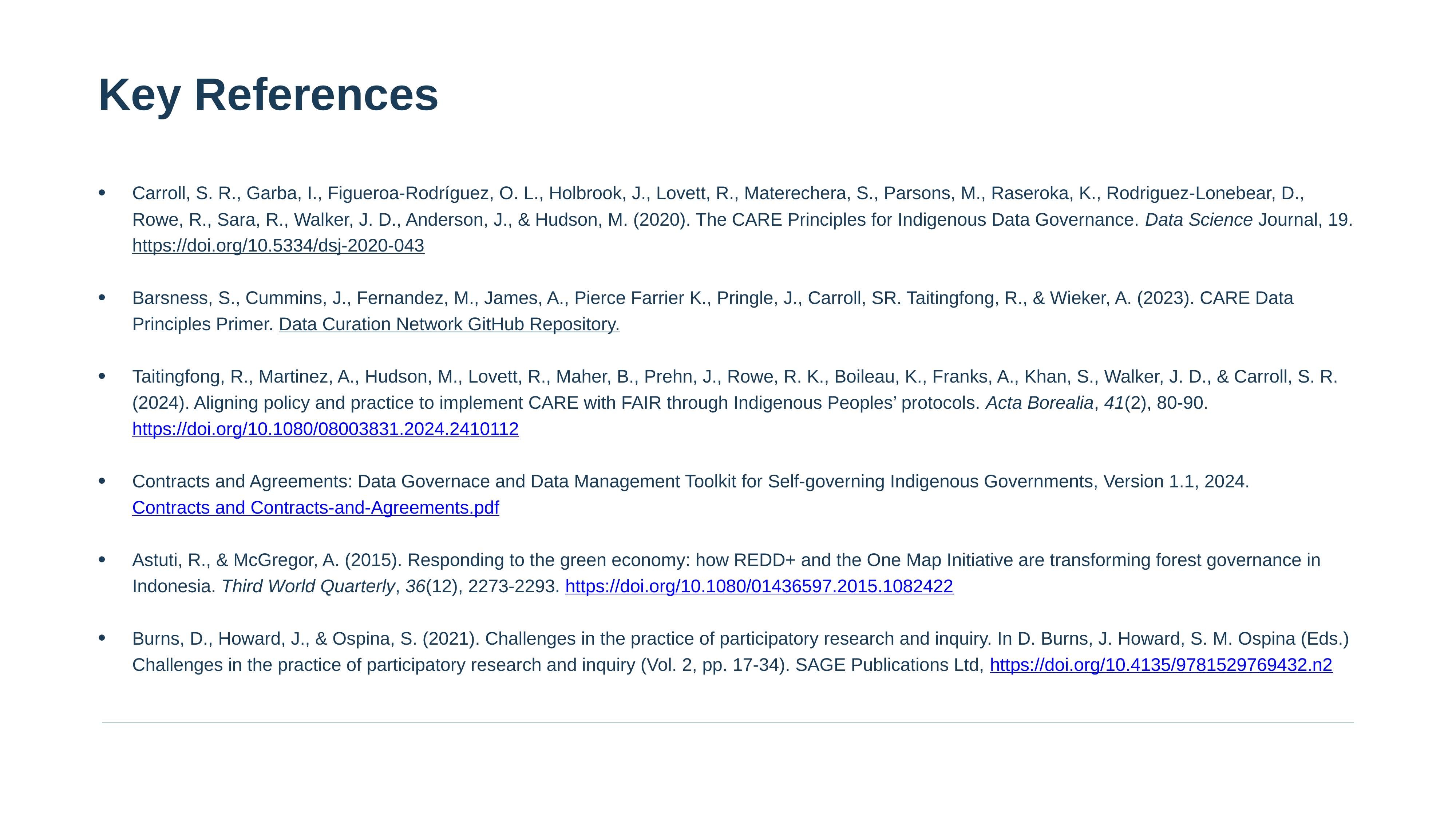

Key References

Carroll, S. R., Garba, I., Figueroa-Rodríguez, O. L., Holbrook, J., Lovett, R., Materechera, S., Parsons, M., Raseroka, K., Rodriguez-Lonebear, D., Rowe, R., Sara, R., Walker, J. D., Anderson, J., & Hudson, M. (2020). The CARE Principles for Indigenous Data Governance. Data Science Journal, 19. https://doi.org/10.5334/dsj-2020-043

Barsness, S., Cummins, J., Fernandez, M., James, A., Pierce Farrier K., Pringle, J., Carroll, SR. Taitingfong, R., & Wieker, A. (2023). CARE Data Principles Primer. Data Curation Network GitHub Repository.

Taitingfong, R., Martinez, A., Hudson, M., Lovett, R., Maher, B., Prehn, J., Rowe, R. K., Boileau, K., Franks, A., Khan, S., Walker, J. D., & Carroll, S. R. (2024). Aligning policy and practice to implement CARE with FAIR through Indigenous Peoples’ protocols. Acta Borealia, 41(2), 80-90. https://doi.org/10.1080/08003831.2024.2410112

Contracts and Agreements: Data Governace and Data Management Toolkit for Self-governing Indigenous Governments, Version 1.1, 2024. Contracts and Contracts-and-Agreements.pdf

Astuti, R., & McGregor, A. (2015). Responding to the green economy: how REDD+ and the One Map Initiative are transforming forest governance in Indonesia. Third World Quarterly, 36(12), 2273-2293. https://doi.org/10.1080/01436597.2015.1082422

Burns, D., Howard, J., & Ospina, S. (2021). Challenges in the practice of participatory research and inquiry. In D. Burns, J. Howard, S. M. Ospina (Eds.) Challenges in the practice of participatory research and inquiry (Vol. 2, pp. 17-34). SAGE Publications Ltd, https://doi.org/10.4135/9781529769432.n2